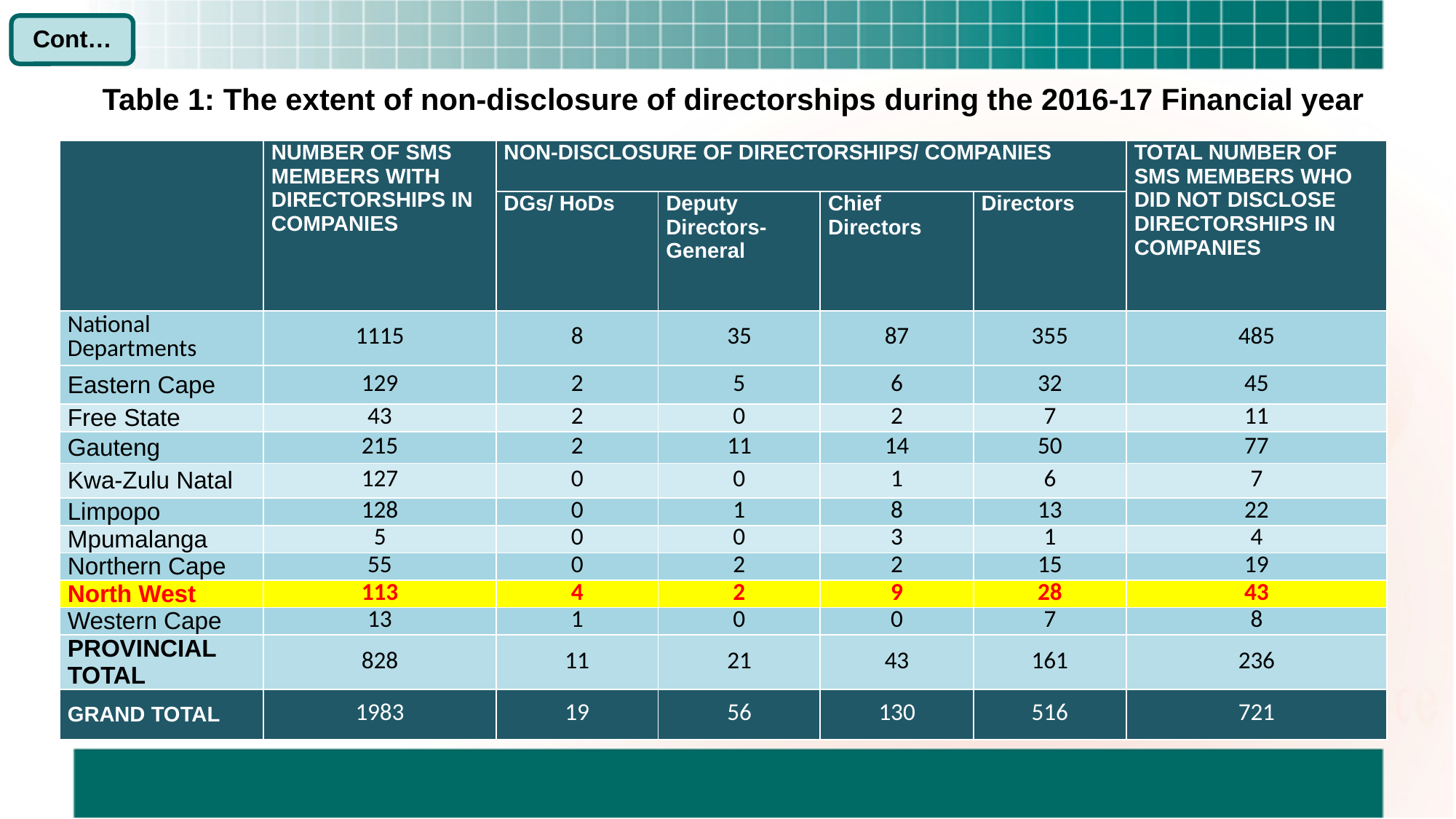

Cont…
# Table 1: The extent of non-disclosure of directorships during the 2016-17 Financial year
|  | NUMBER OF SMS MEMBERS WITH DIRECTORSHIPS IN COMPANIES | NON-DISCLOSURE OF DIRECTORSHIPS/ COMPANIES |  |  |  | TOTAL NUMBER OF SMS MEMBERS WHO DID NOT DISCLOSE DIRECTORSHIPS IN COMPANIES |
| --- | --- | --- | --- | --- | --- | --- |
|  |  | DGs/ HoDs | Deputy Directors-General | Chief Directors | Directors |  |
| National Departments | 1115 | 8 | 35 | 87 | 355 | 485 |
| Eastern Cape | 129 | 2 | 5 | 6 | 32 | 45 |
| Free State | 43 | 2 | 0 | 2 | 7 | 11 |
| Gauteng | 215 | 2 | 11 | 14 | 50 | 77 |
| Kwa-Zulu Natal | 127 | 0 | 0 | 1 | 6 | 7 |
| Limpopo | 128 | 0 | 1 | 8 | 13 | 22 |
| Mpumalanga | 5 | 0 | 0 | 3 | 1 | 4 |
| Northern Cape | 55 | 0 | 2 | 2 | 15 | 19 |
| North West | 113 | 4 | 2 | 9 | 28 | 43 |
| Western Cape | 13 | 1 | 0 | 0 | 7 | 8 |
| PROVINCIAL TOTAL | 828 | 11 | 21 | 43 | 161 | 236 |
| GRAND TOTAL | 1983 | 19 | 56 | 130 | 516 | 721 |